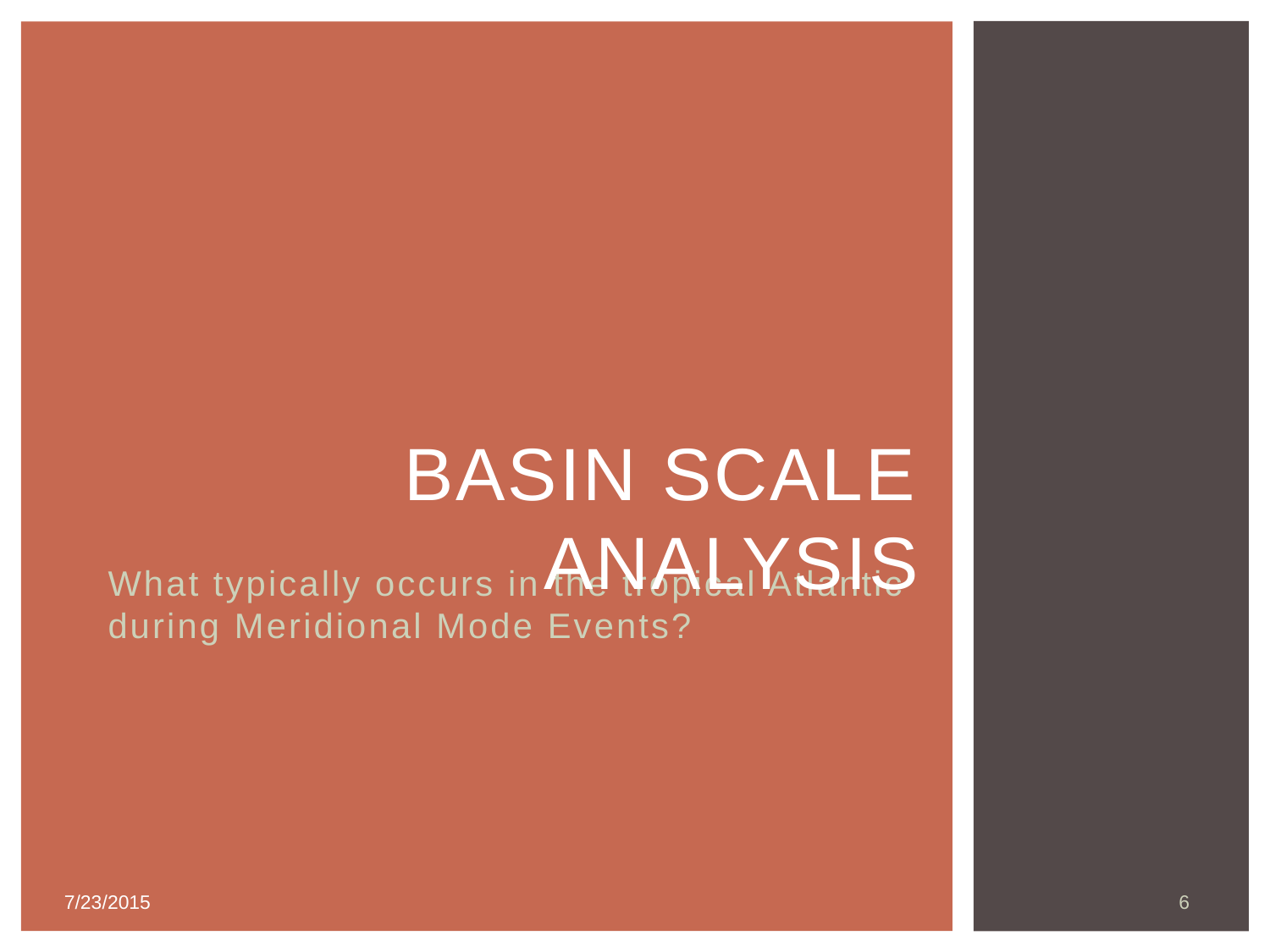

# Basin Scale Analysis
What typically occurs in the tropical Atlantic during Meridional Mode Events?
6
7/23/2015